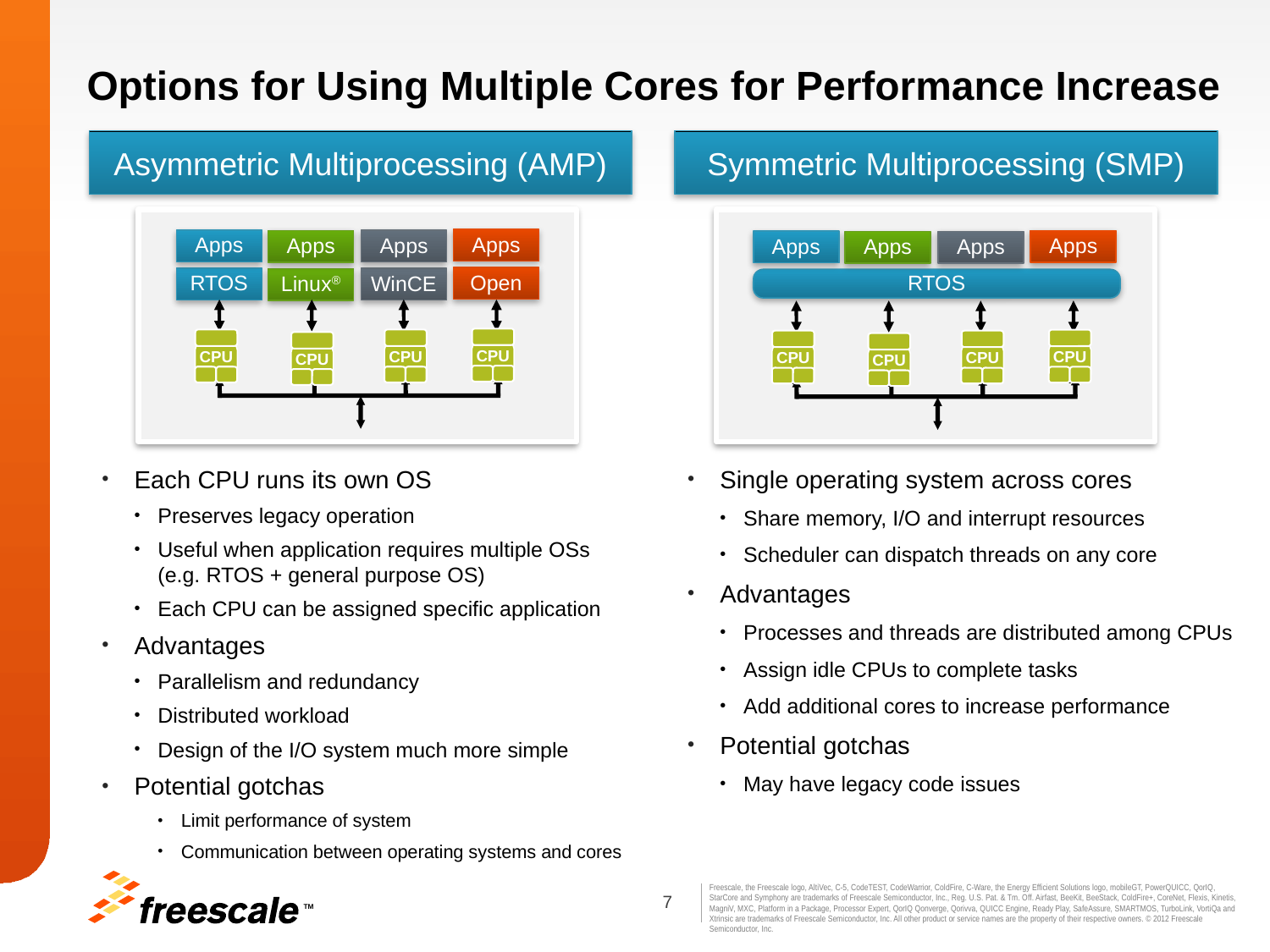

# Options for Using Multiple Cores for Performance Increase
Asymmetric Multiprocessing (AMP)
Symmetric Multiprocessing (SMP)

Apps
Apps
Apps
Apps
Apps
Apps
Apps
Apps
Open
RTOS
WinCE
Linux®
RTOS

CPU

CPU

CPU

CPU

CPU

CPU

CPU

CPU

Each CPU runs its own OS
Preserves legacy operation
Useful when application requires multiple OSs
(e.g. RTOS + general purpose OS)
Each CPU can be assigned specific application
Advantages
Parallelism and redundancy
Distributed workload
Design of the I/O system much more simple
Potential gotchas
Limit performance of system
Communication between operating systems and cores
Single operating system across cores
Share memory, I/O and interrupt resources
Scheduler can dispatch threads on any core
Advantages
Processes and threads are distributed among CPUs
Assign idle CPUs to complete tasks
Add additional cores to increase performance
Potential gotchas
May have legacy code issues